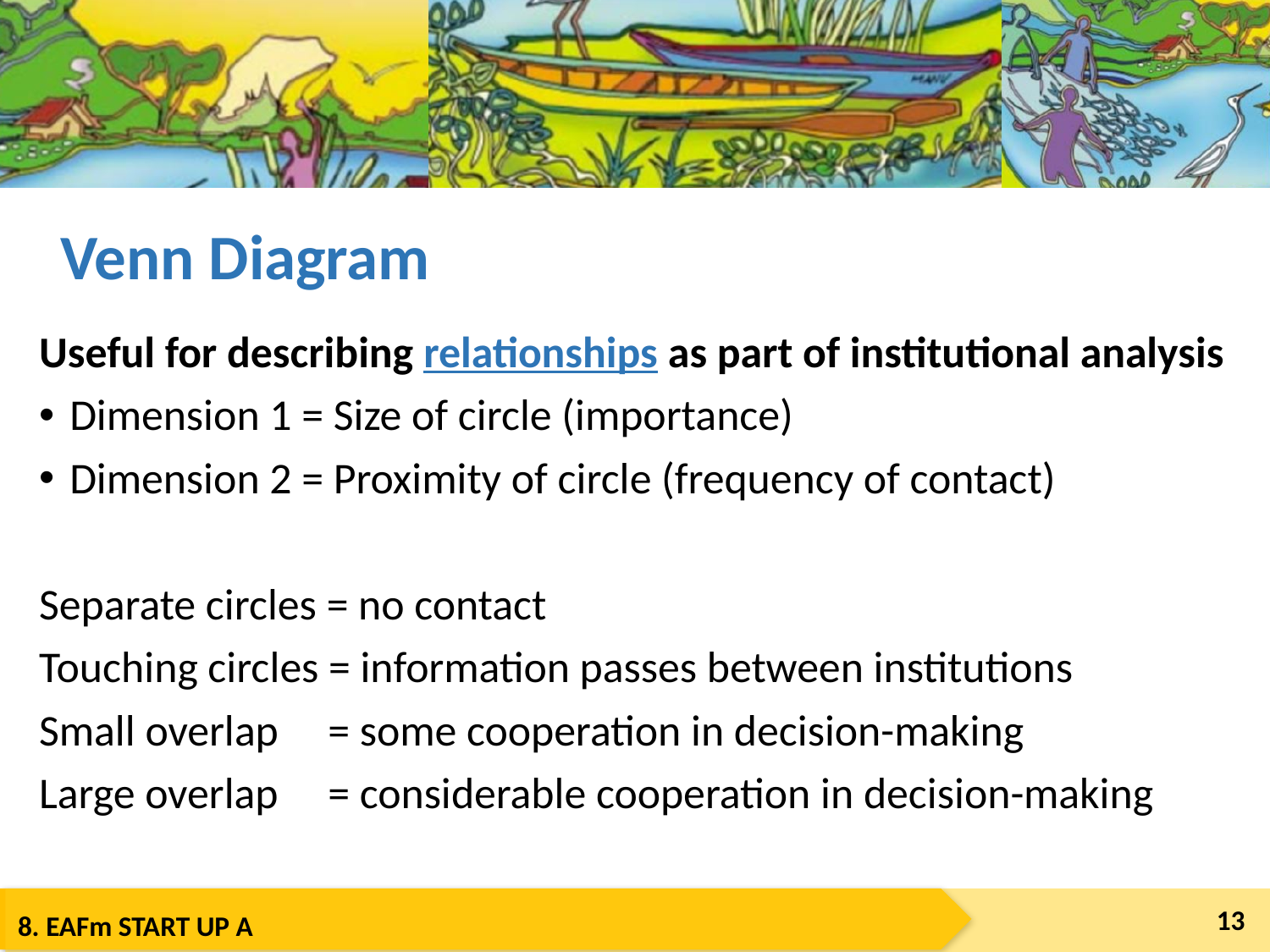

# Venn Diagram
Useful for describing relationships as part of institutional analysis
Dimension 1 = Size of circle (importance)
Dimension 2 = Proximity of circle (frequency of contact)

Separate circles = no contact
Touching circles = information passes between institutions
Small overlap     = some cooperation in decision-making
Large overlap     = considerable cooperation in decision-making

13